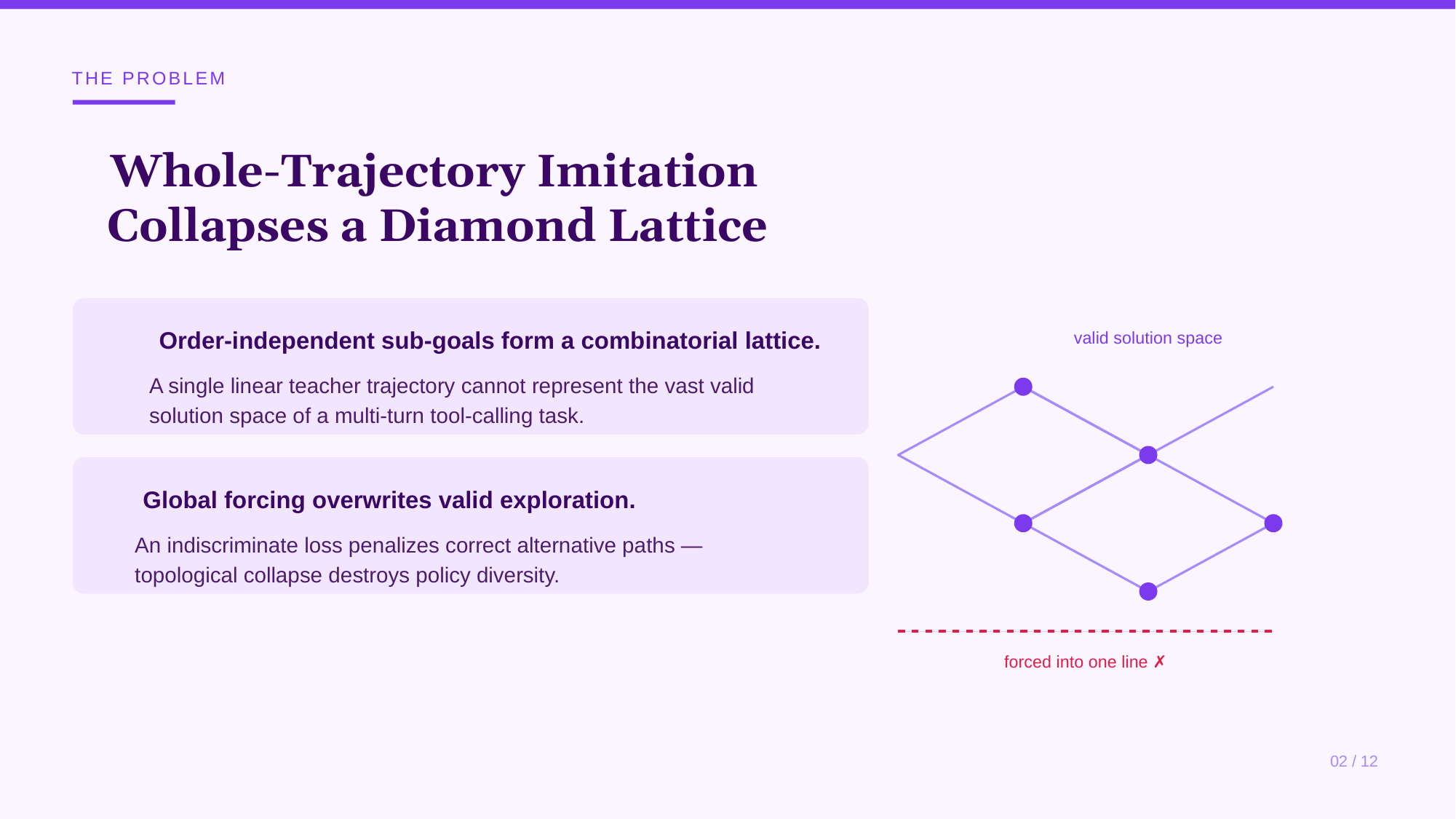

THE PROBLEM

Whole-Trajectory Imitation
Collapses a Diamond Lattice

Order-independent sub-goals form a combinatorial lattice.
A single linear teacher trajectory cannot represent the vast valid
solution space of a multi-turn tool-calling task.

Global forcing overwrites valid exploration.
An indiscriminate loss penalizes correct alternative paths —
topological collapse destroys policy diversity.
valid solution space

forced into one line ✗
02 / 12